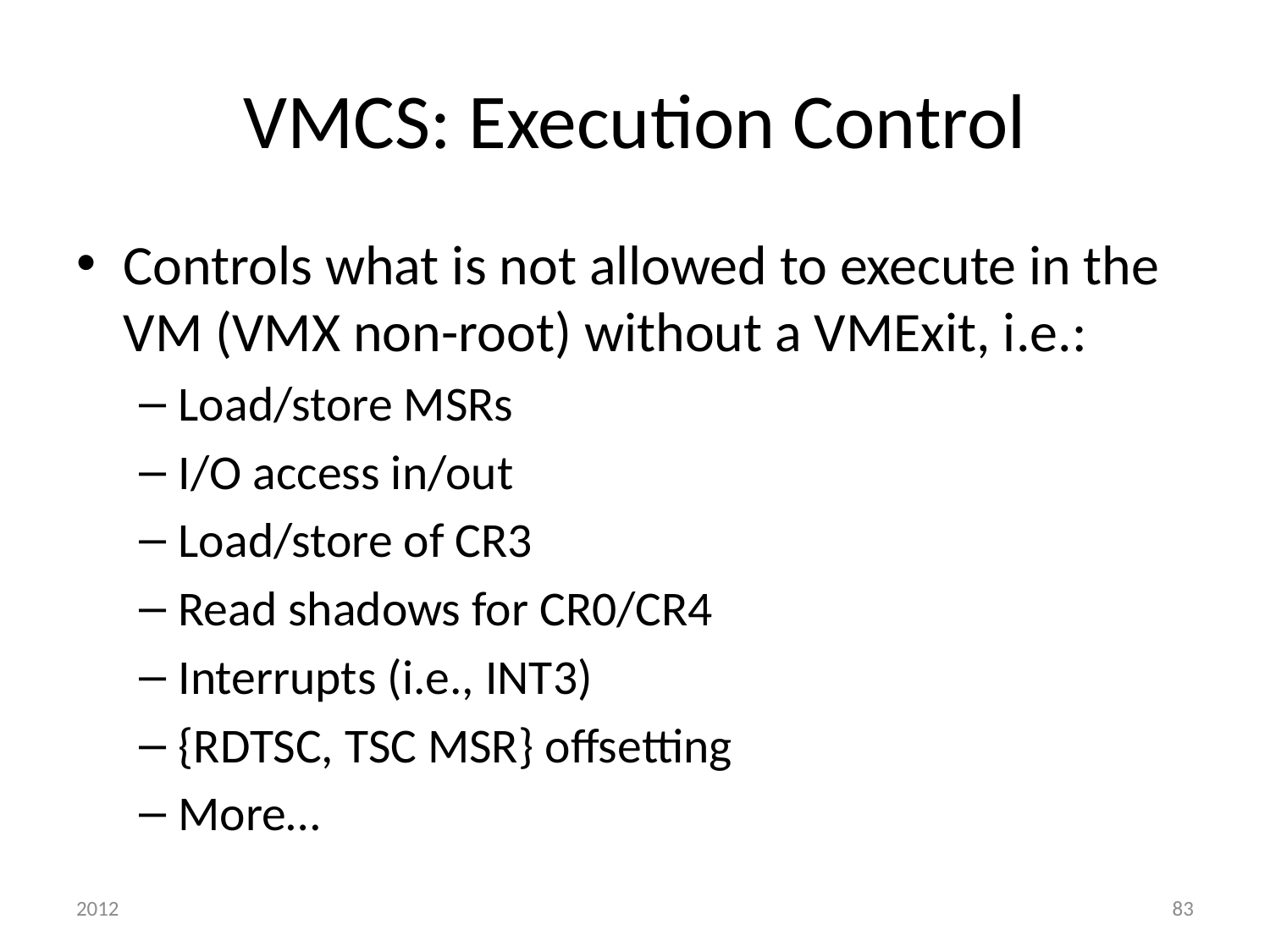

# VMCS: Execution Control
Controls what is not allowed to execute in the VM (VMX non-root) without a VMExit, i.e.:
Load/store MSRs
I/O access in/out
Load/store of CR3
Read shadows for CR0/CR4
Interrupts (i.e., INT3)
{RDTSC, TSC MSR} offsetting
More…
2012

83